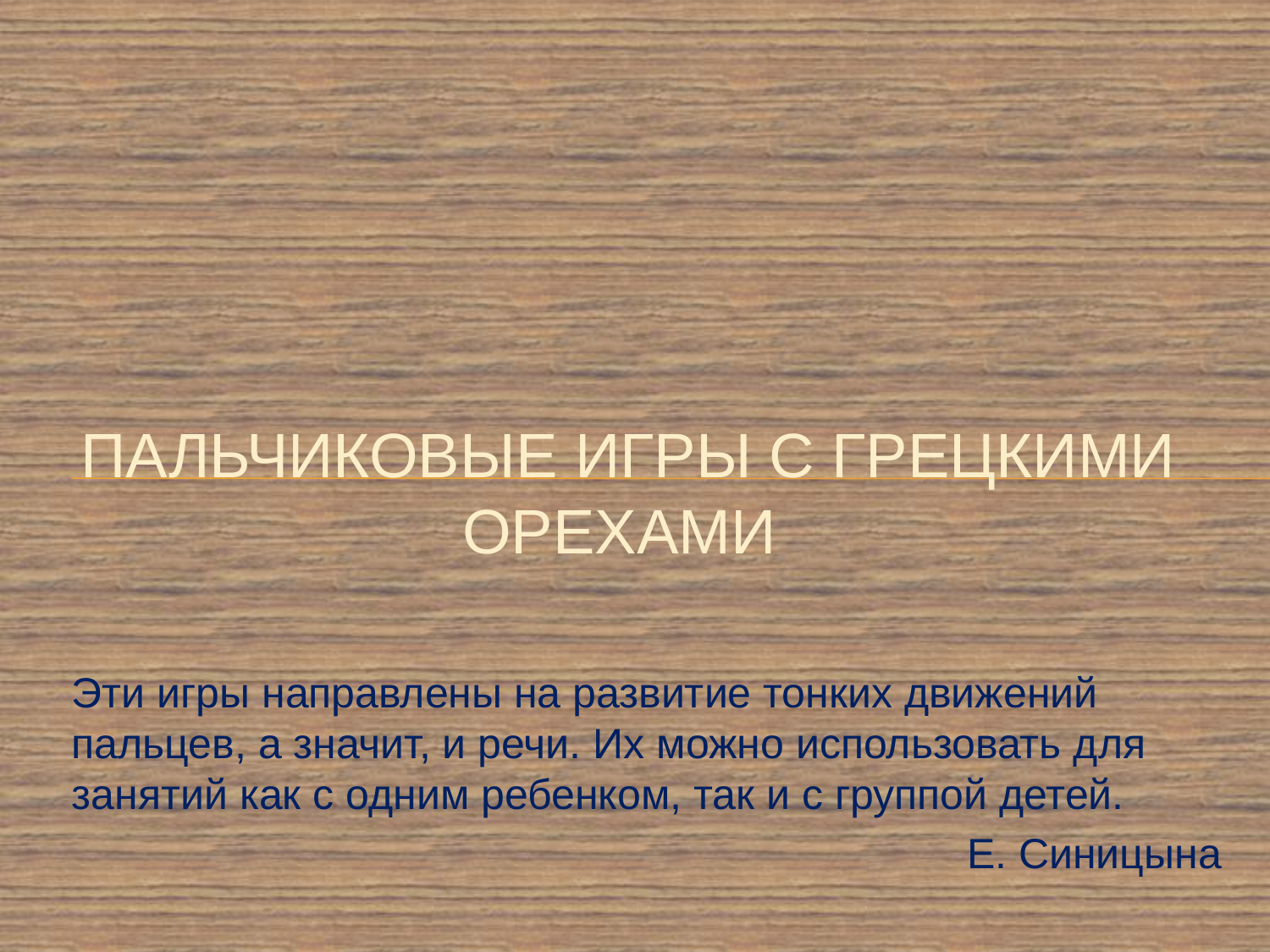

# Пальчиковые игры с грецкими орехами
Эти игры направлены на развитие тонких движений пальцев, а значит, и речи. Их можно использовать для занятий как с одним ребенком, так и с группой детей.
Е. Синицына